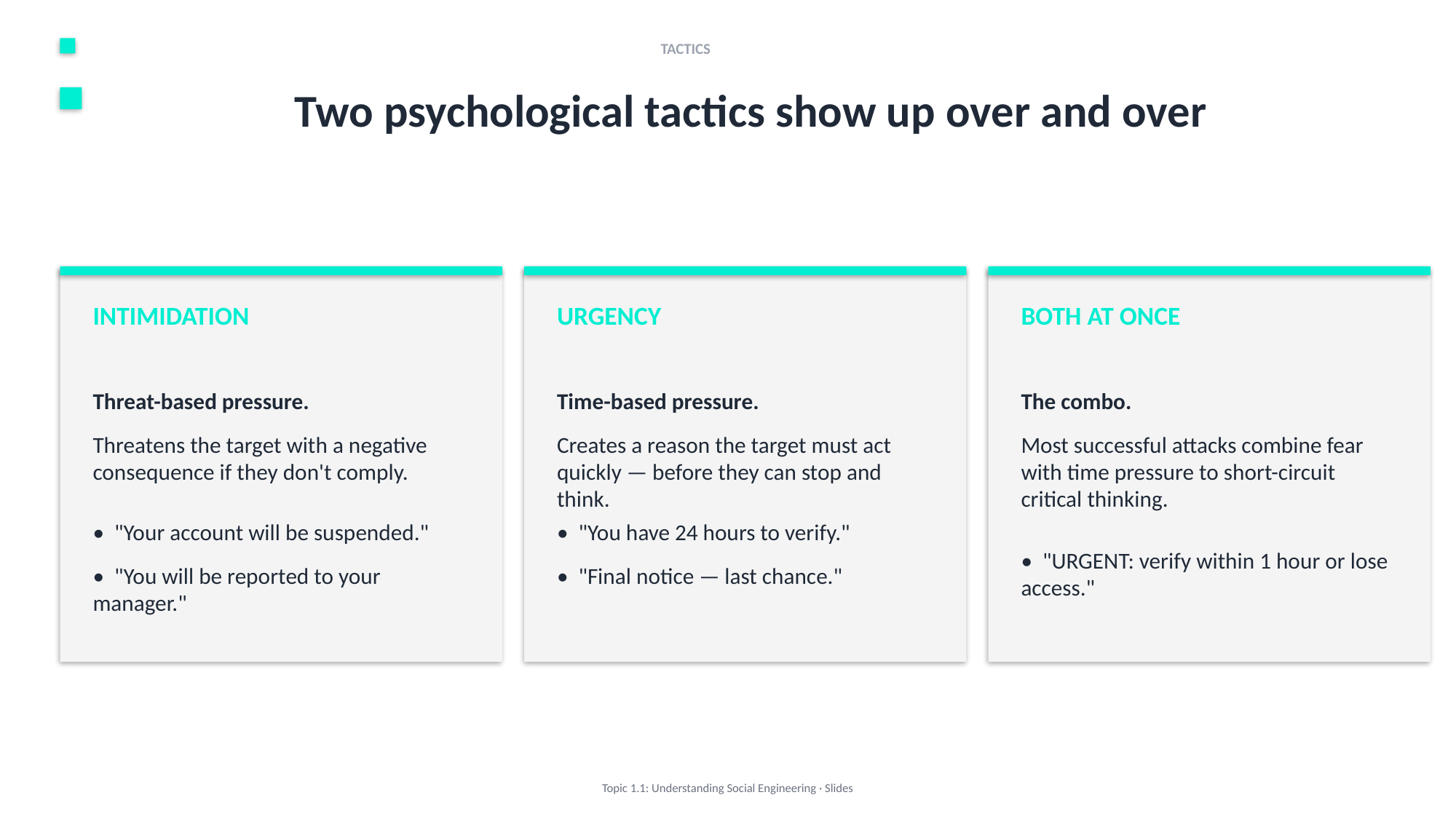

TACTICS

Two psychological tactics show up over and over

INTIMIDATION
URGENCY
BOTH AT ONCE
Threat-based pressure.
Time-based pressure.
The combo.
Threatens the target with a negative consequence if they don't comply.
Creates a reason the target must act quickly — before they can stop and think.
Most successful attacks combine fear with time pressure to short-circuit critical thinking.
•  "Your account will be suspended."
•  "You have 24 hours to verify."
•  "URGENT: verify within 1 hour or lose access."
•  "You will be reported to your manager."
•  "Final notice — last chance."
Topic 1.1: Understanding Social Engineering · Slides